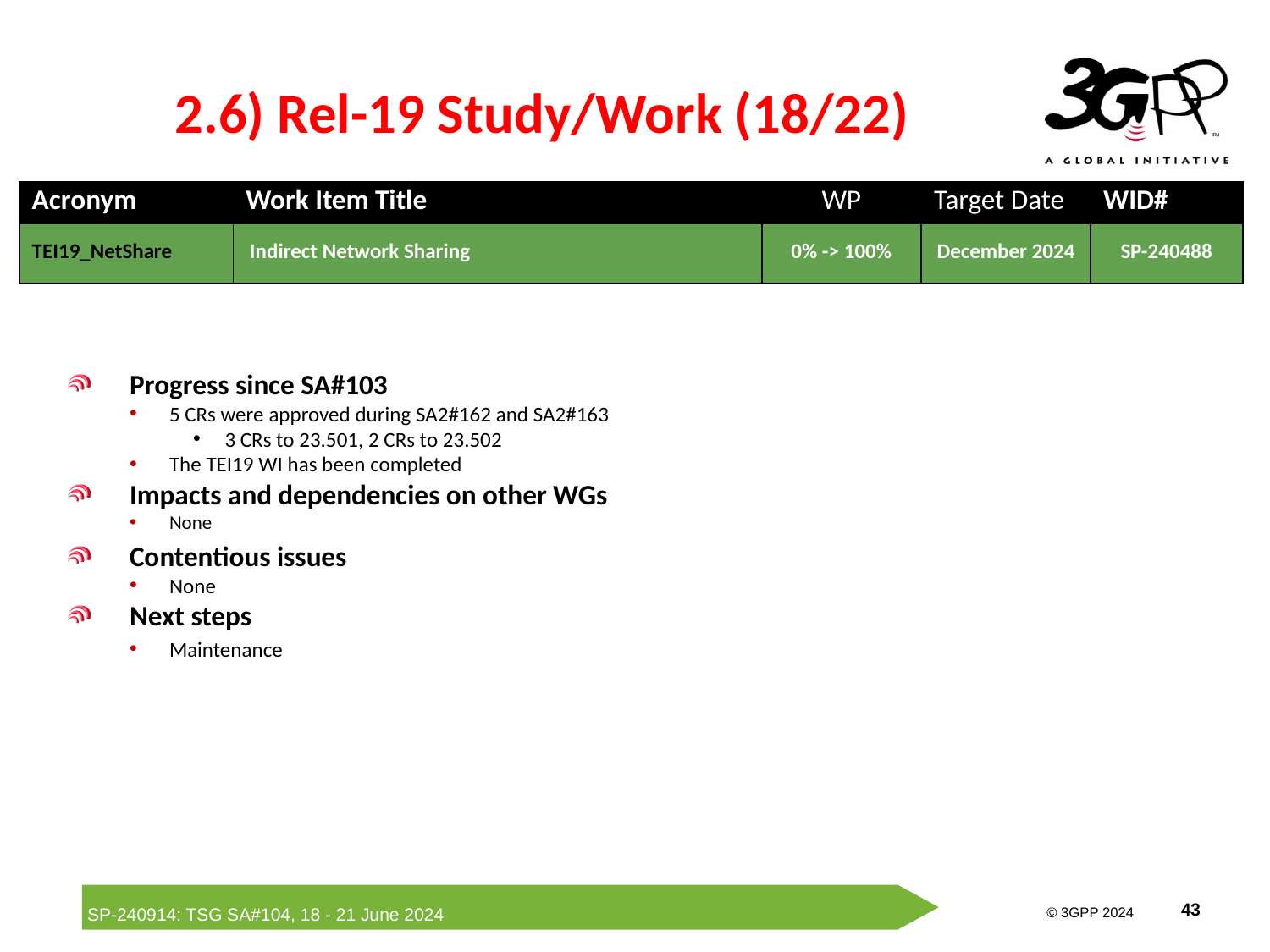

# 2.6) Rel-19 Study/Work (18/22)
| Acronym | Work Item Title | WP | Target Date | WID# |
| --- | --- | --- | --- | --- |
| TEI19\_NetShare | Indirect Network Sharing | 0% -> 100% | December 2024 | SP-240488 |
Progress since SA#103
5 CRs were approved during SA2#162 and SA2#163
3 CRs to 23.501, 2 CRs to 23.502
The TEI19 WI has been completed
Impacts and dependencies on other WGs
None
Contentious issues
None
Next steps
Maintenance